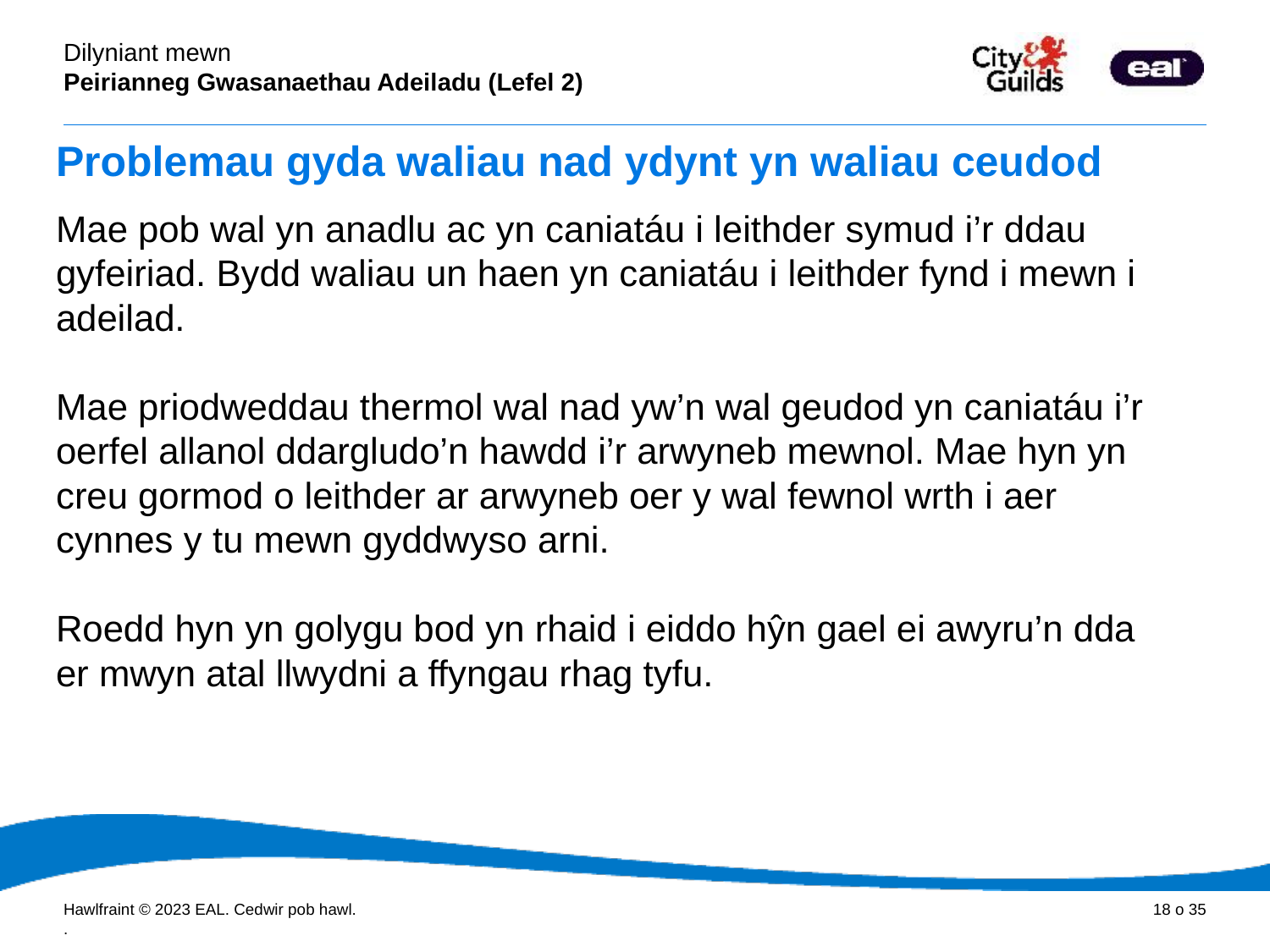

# Problemau gyda waliau nad ydynt yn waliau ceudod
Mae pob wal yn anadlu ac yn caniatáu i leithder symud i’r ddau gyfeiriad. Bydd waliau un haen yn caniatáu i leithder fynd i mewn i adeilad.

Mae priodweddau thermol wal nad yw’n wal geudod yn caniatáu i’r oerfel allanol ddargludo’n hawdd i’r arwyneb mewnol. Mae hyn yn creu gormod o leithder ar arwyneb oer y wal fewnol wrth i aer cynnes y tu mewn gyddwyso arni.

Roedd hyn yn golygu bod yn rhaid i eiddo hŷn gael ei awyru’n dda er mwyn atal llwydni a ffyngau rhag tyfu.